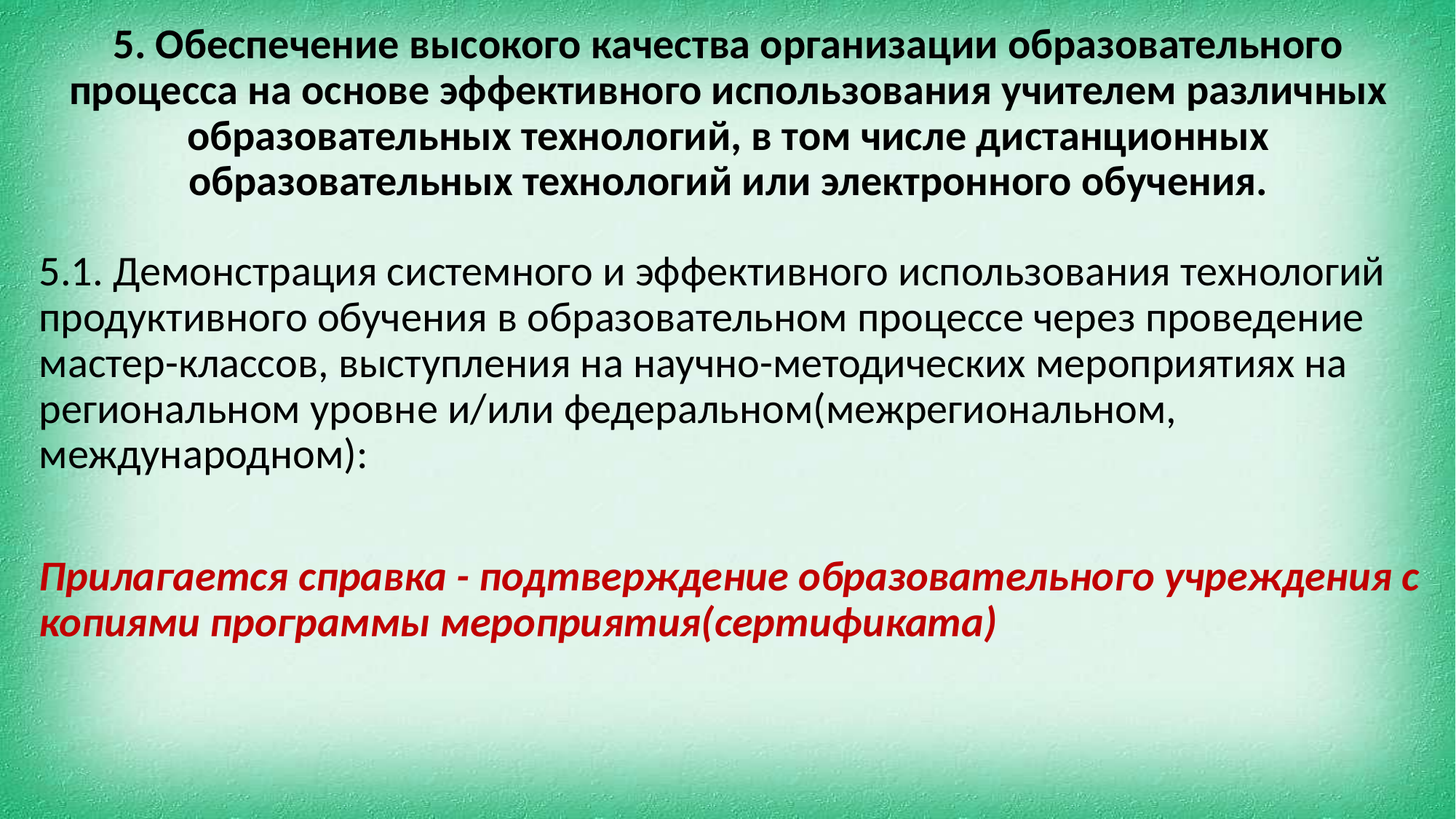

# 5. Обеспечение высокого качества организации образовательного процесса на основе эффективного использования учителем различных образовательных технологий, в том числе дистанционных образовательных технологий или электронного обучения.
5.1. Демонстрация системного и эффективного использования технологий продуктивного обучения в образовательном процессе через проведение мастер-классов, выступления на научно-методических мероприятиях на региональном уровне и/или федеральном(межрегиональном, международном):

Прилагается справка - подтверждение образовательного учреждения с копиями программы мероприятия(сертификата)